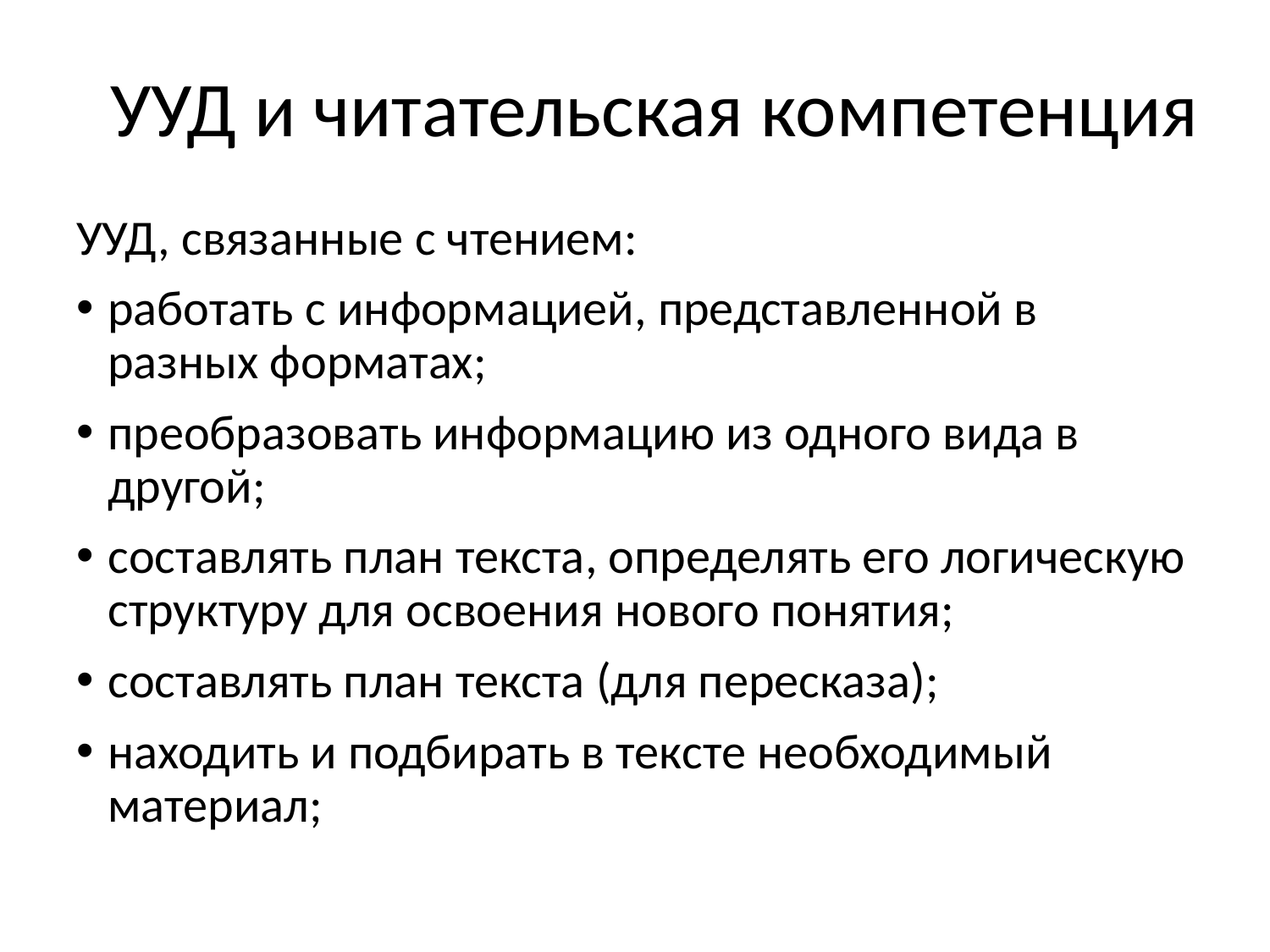

# УУД и читательская компетенция
УУД, связанные с чтением:
работать с информацией, представленной в разных форматах;
преобразовать информацию из одного вида в другой;
составлять план текста, определять его логическую структуру для освоения нового понятия;
составлять план текста (для пересказа);
находить и подбирать в тексте необходимый материал;